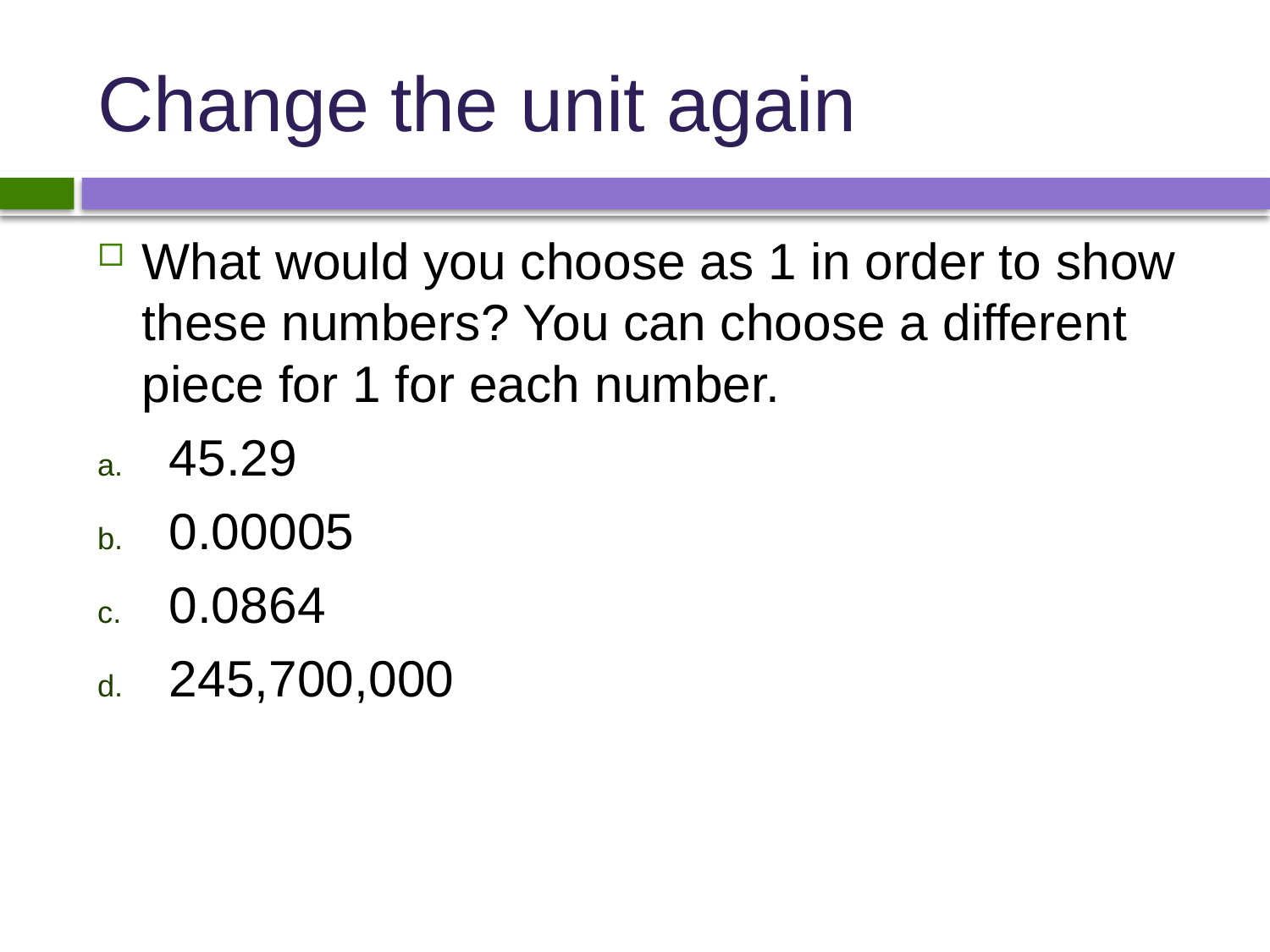

# Change the unit again
What would you choose as 1 in order to show these numbers? You can choose a different piece for 1 for each number.
45.29
0.00005
0.0864
245,700,000